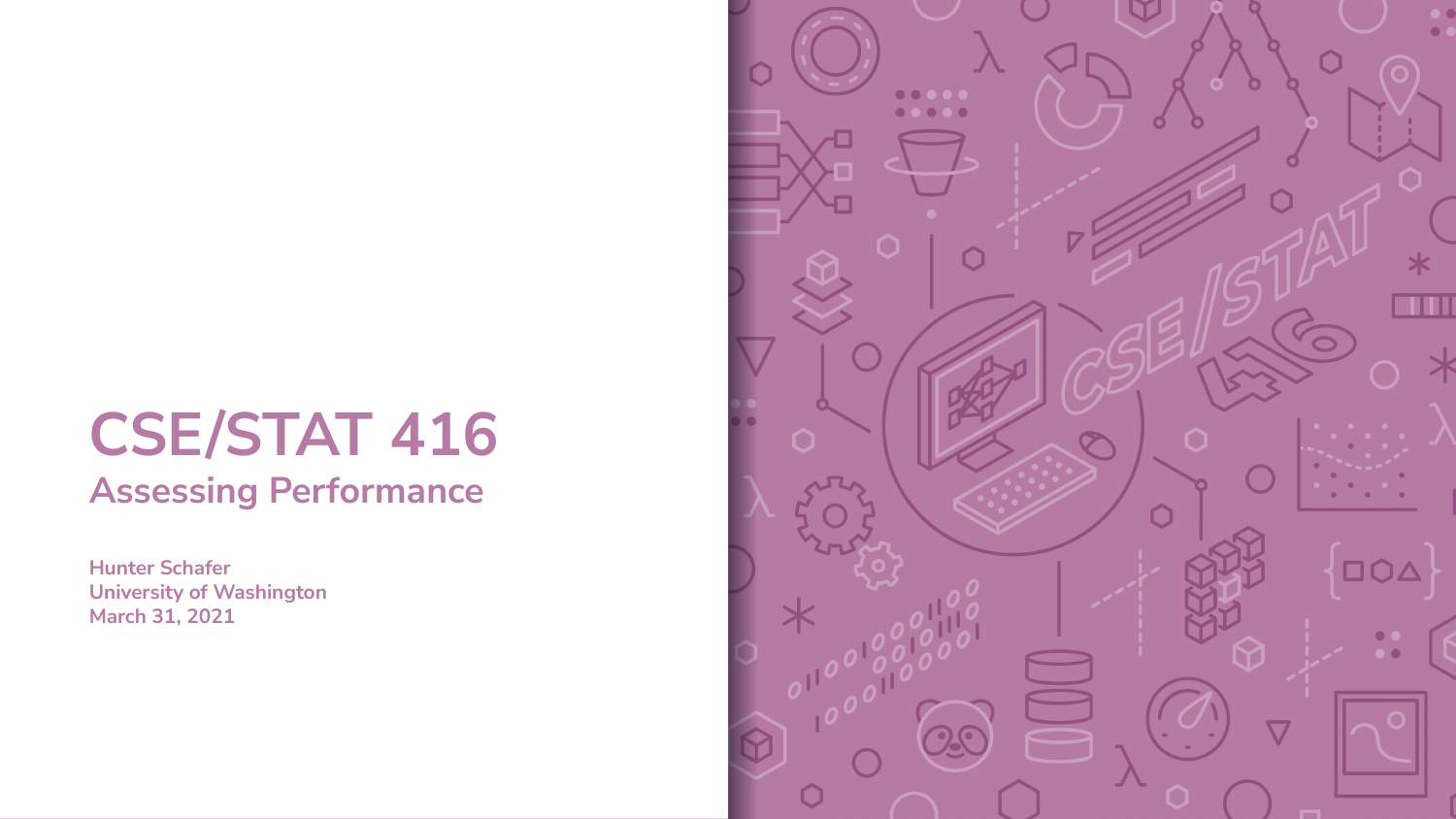

# CSE/STAT 416 Assessing Performance Hunter Schafer University of Washington March 31, 2021